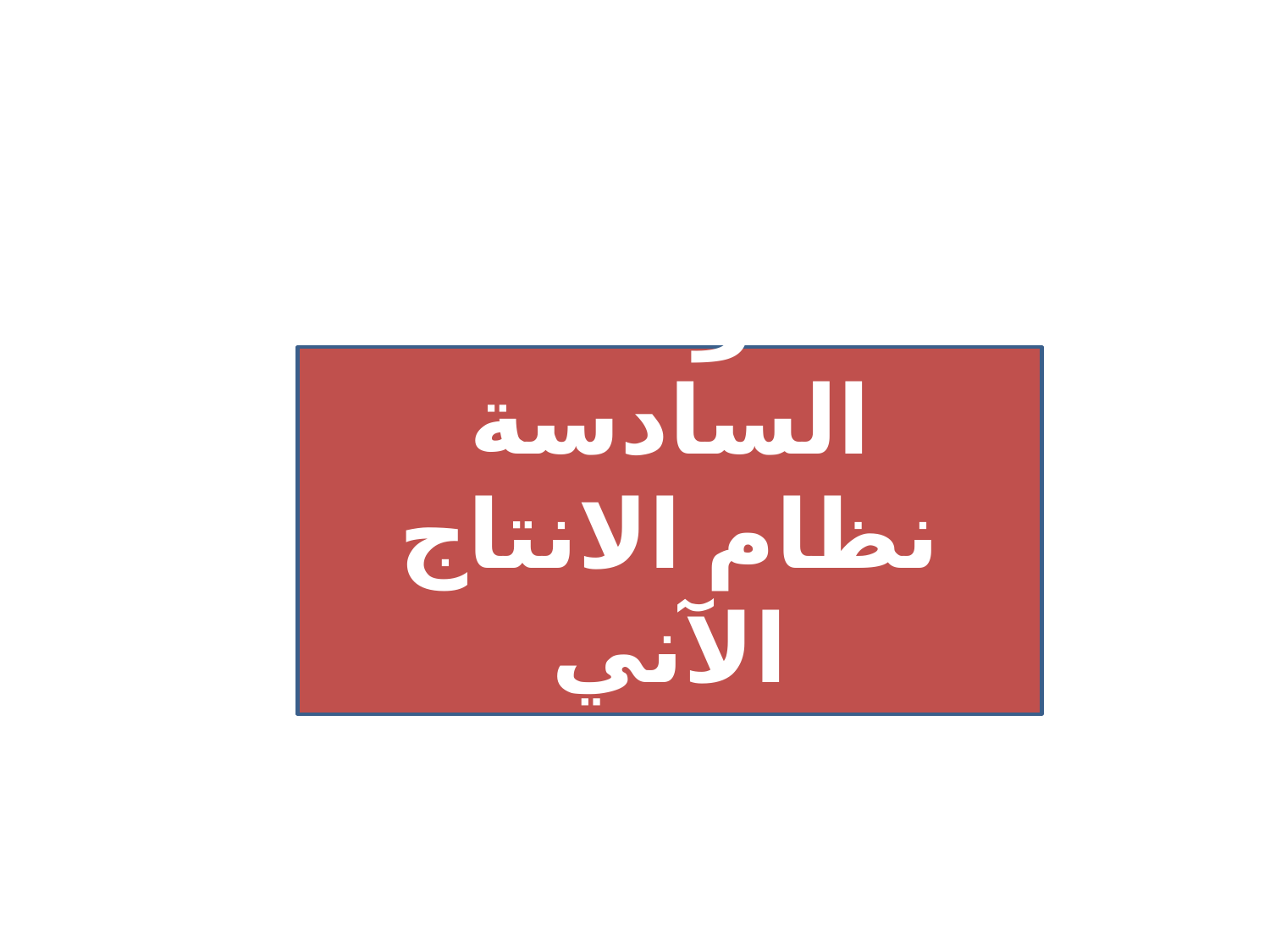

#
الوحدة السادسة
نظام الانتاج الآني
JIT